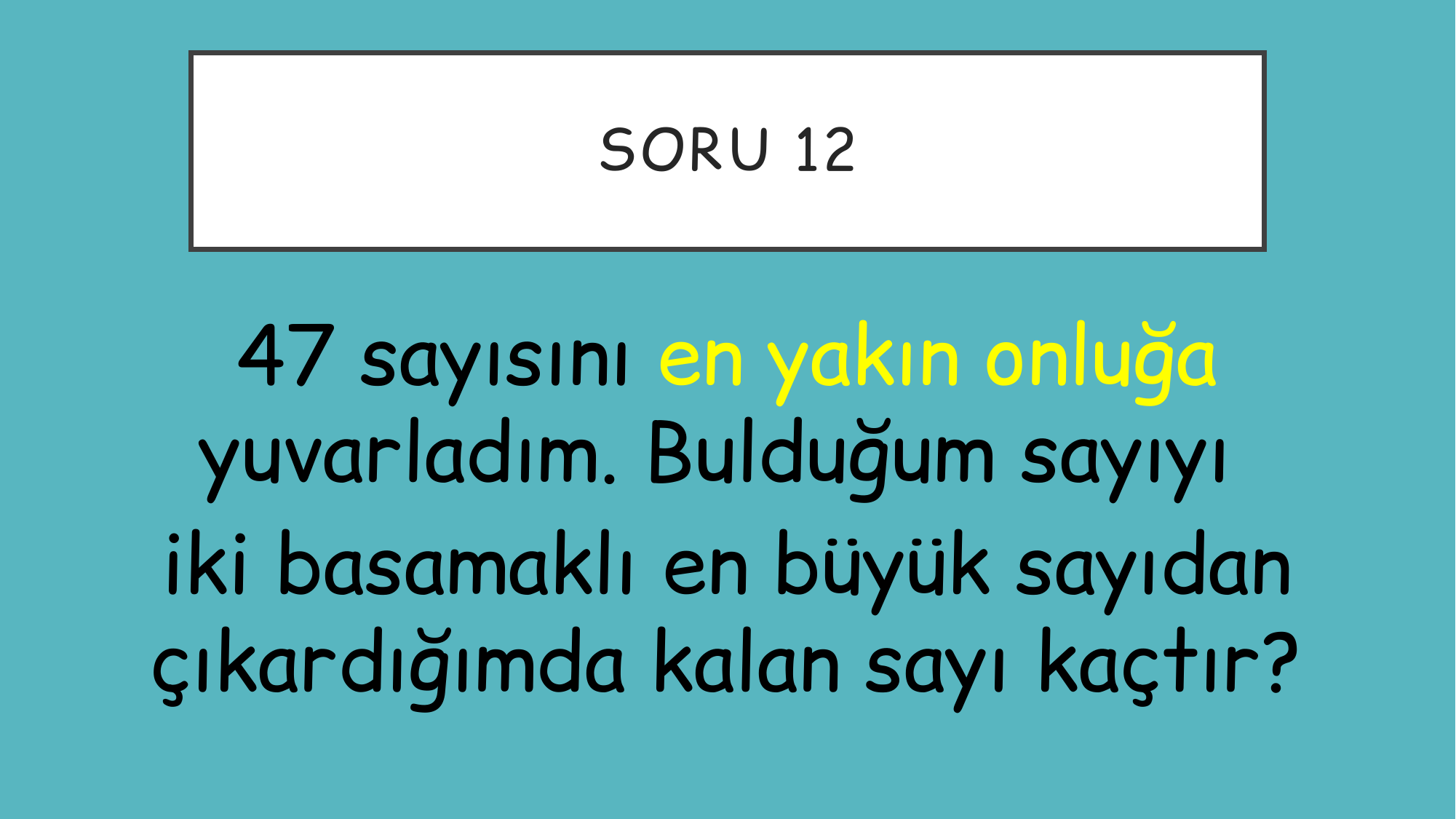

# Soru 12
47 sayısını en yakın onluğa yuvarladım. Bulduğum sayıyı
iki basamaklı en büyük sayıdan çıkardığımda kalan sayı kaçtır?